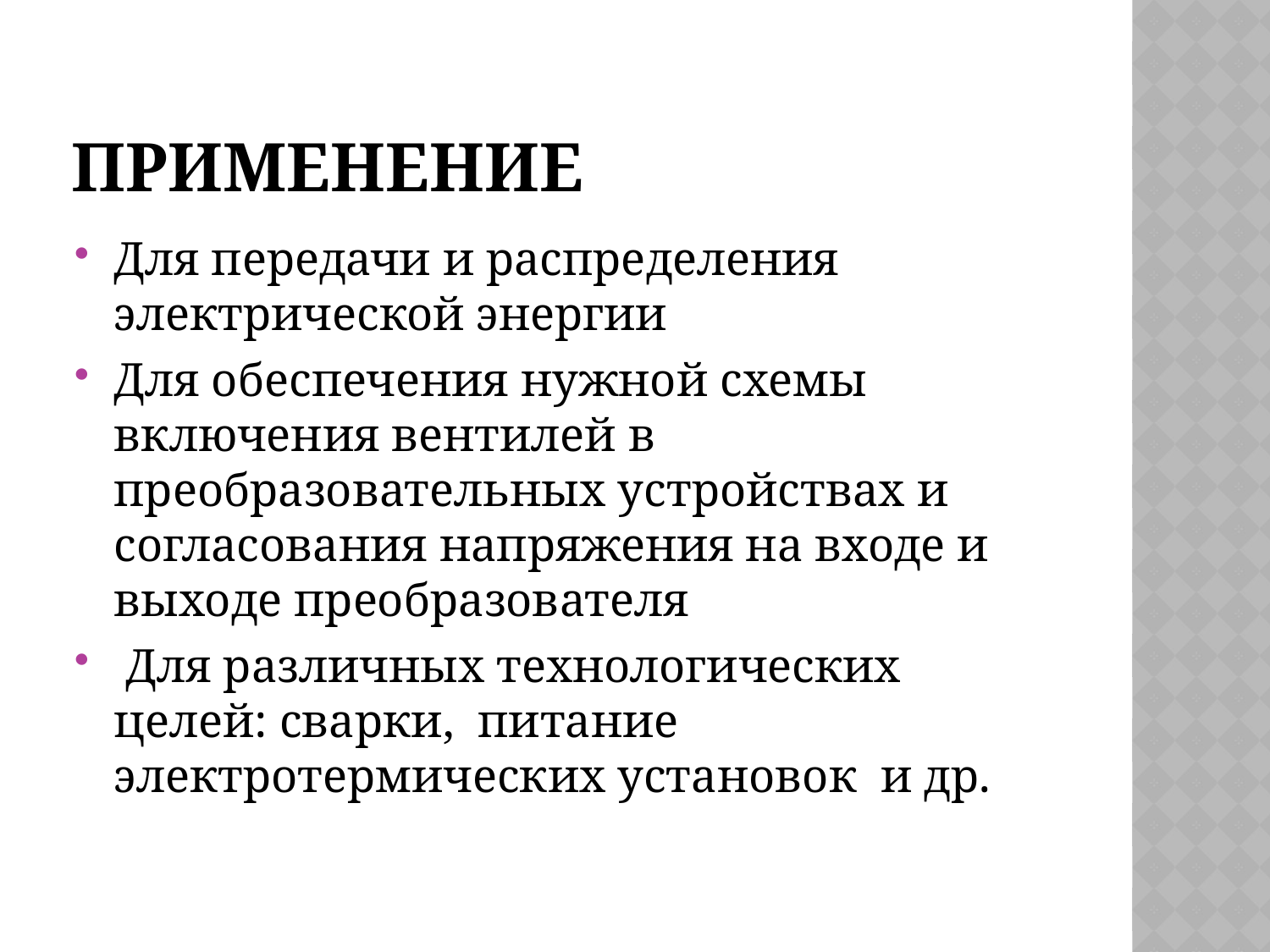

# применение
Для передачи и распределения электрической энергии
Для обеспечения нужной схемы включения вентилей в преобразовательных устройствах и согласования напряжения на входе и выходе преобразователя
 Для различных технологических целей: сварки,  питание электротермических установок  и др.